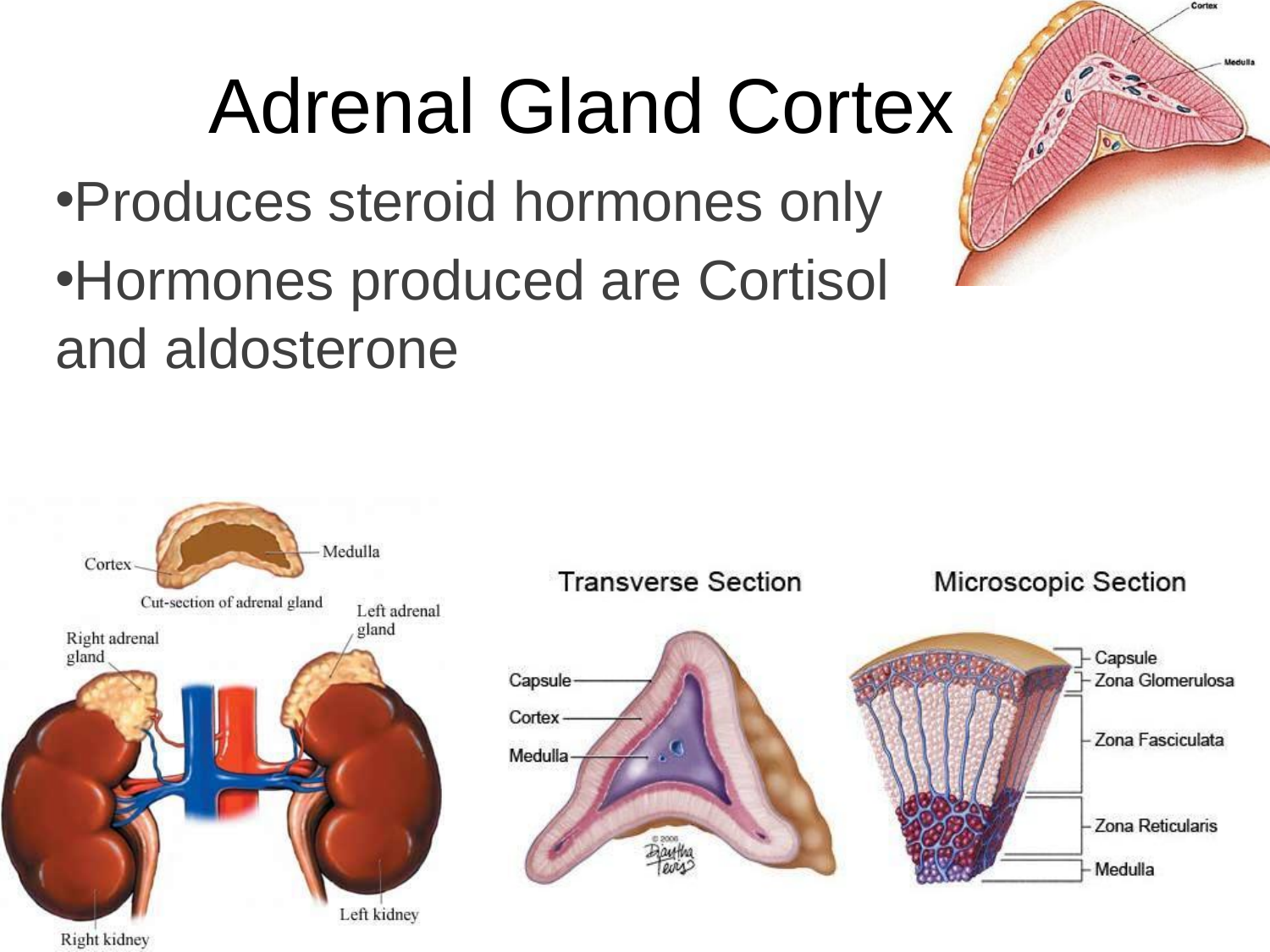

# Adrenal Gland Cortex

Produces steroid hormones only
Hormones produced are Cortisol and aldosterone